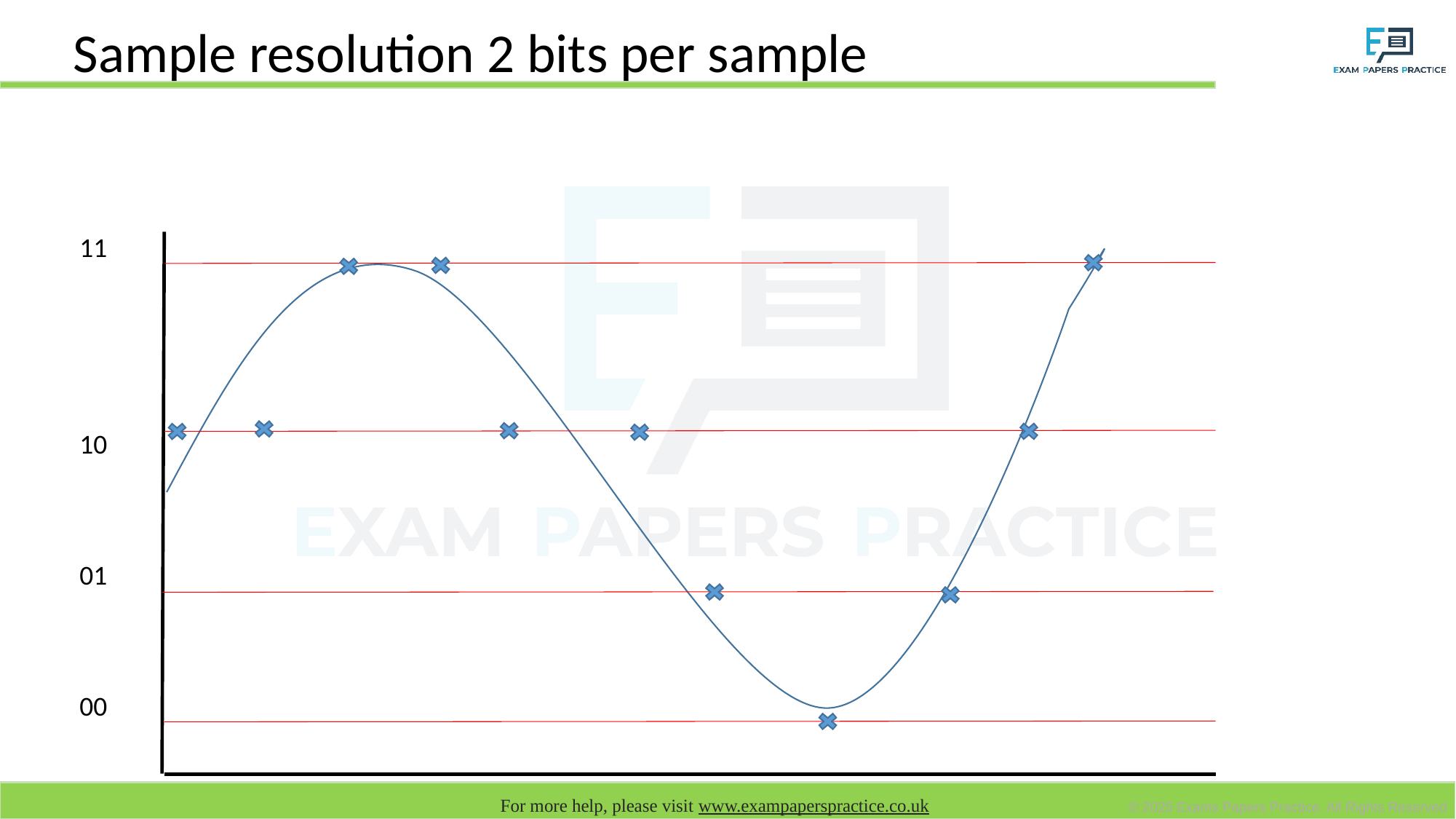

# Sample resolution 2 bits per sample
11

10

01

00